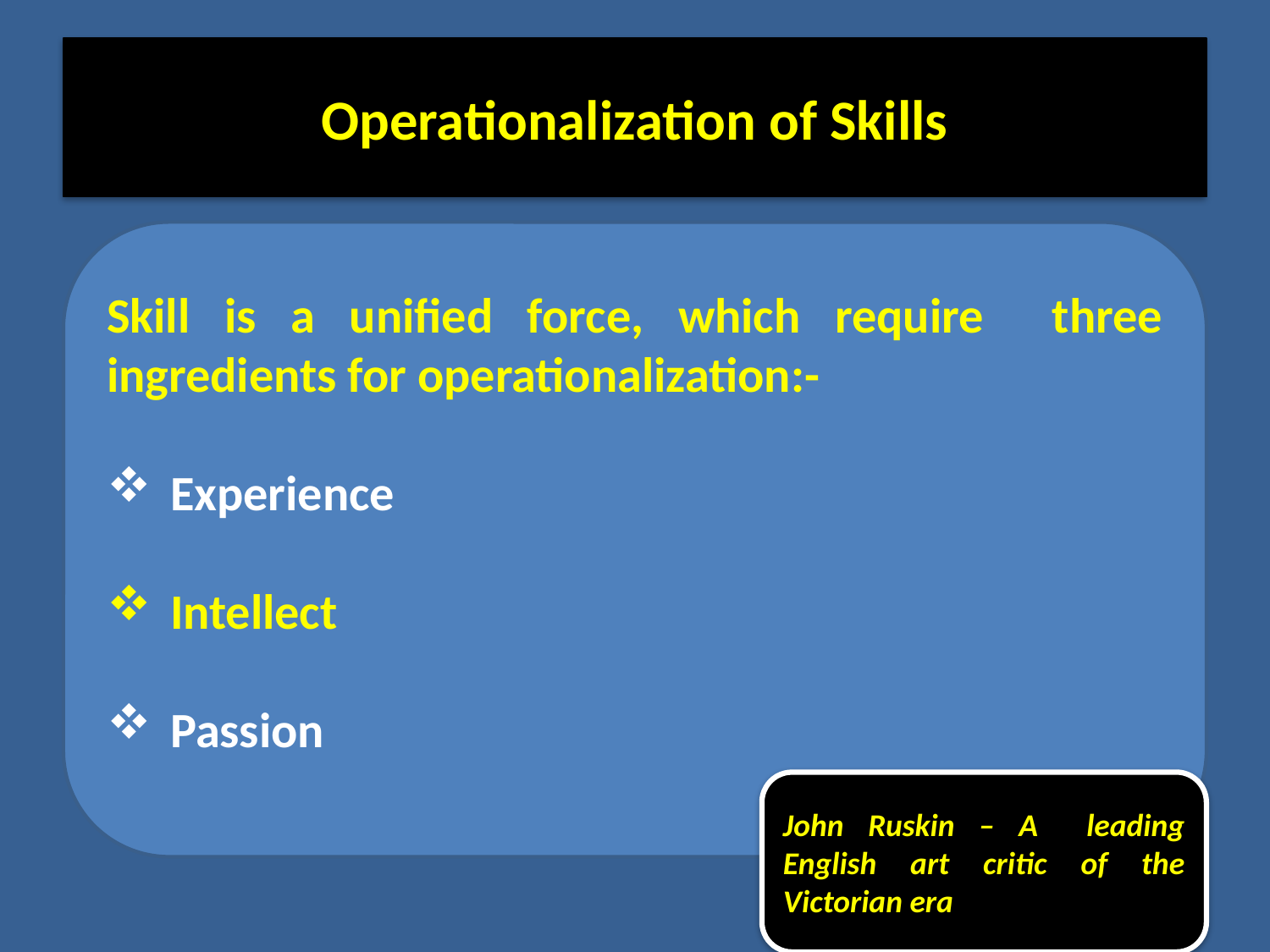

# Operationalization of Skills

Skill is a unified force, which require  three ingredients for operationalization:-

Experience

Intellect

Passion

John Ruskin – A  leading English art critic of the Victorian era
7